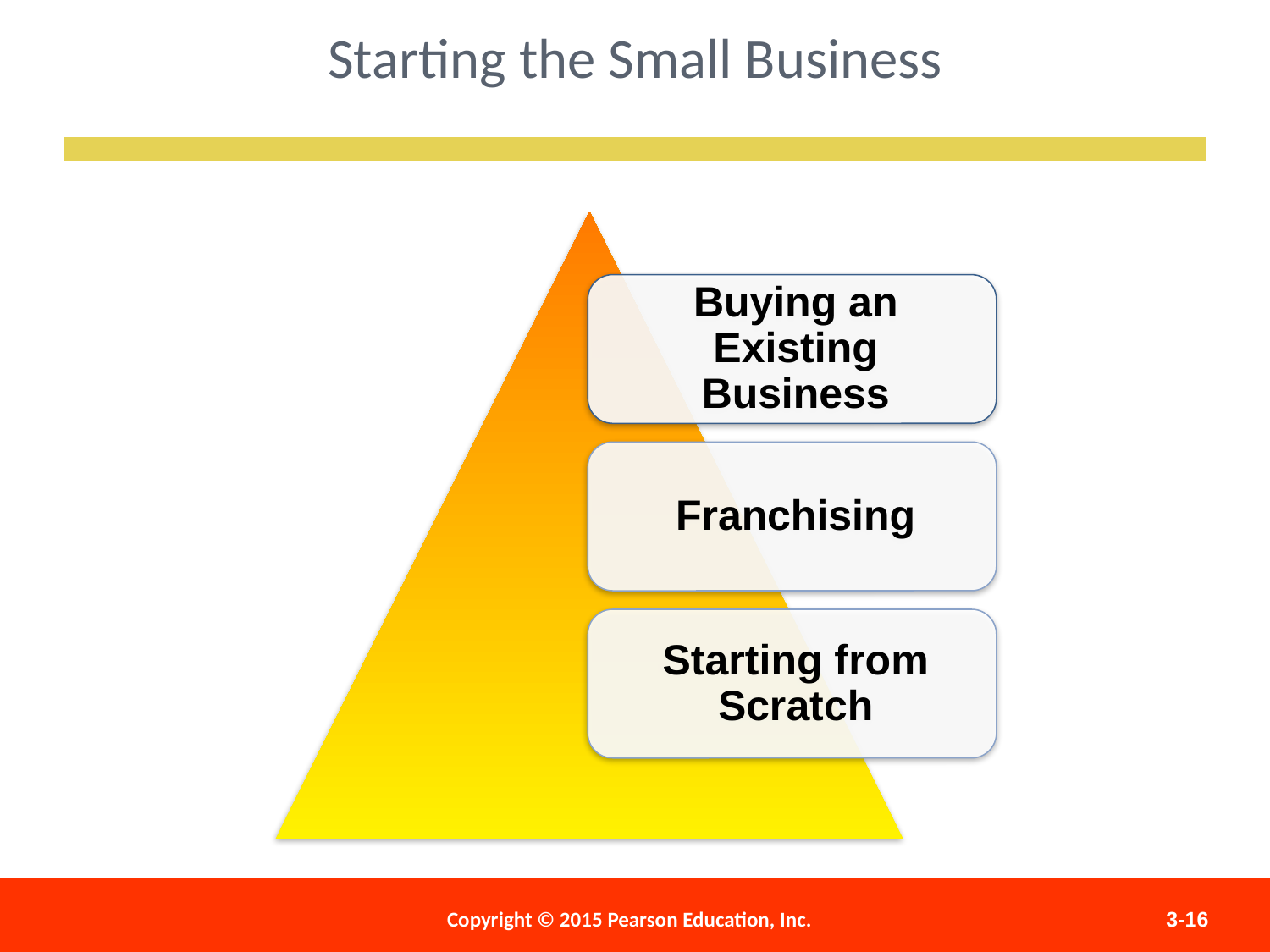

Starting the Small Business
Buying an Existing Business
Franchising
Starting from Scratch